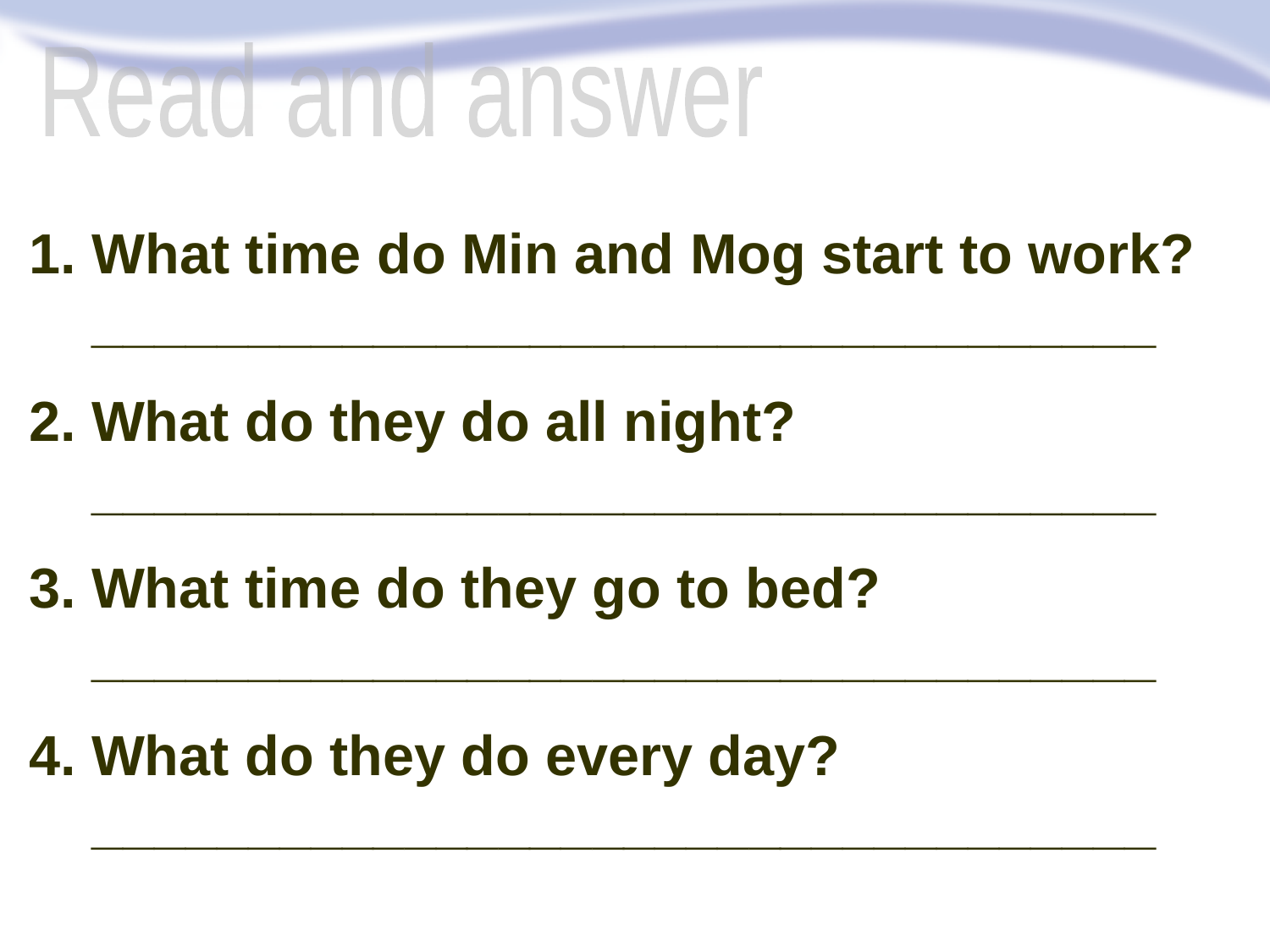

Read and answer
 What time do Min and Mog start to work?
    __________________________________
2. What do they do all night?
    __________________________________
3. What time do they go to bed?
    __________________________________
4. What do they do every day?
    __________________________________